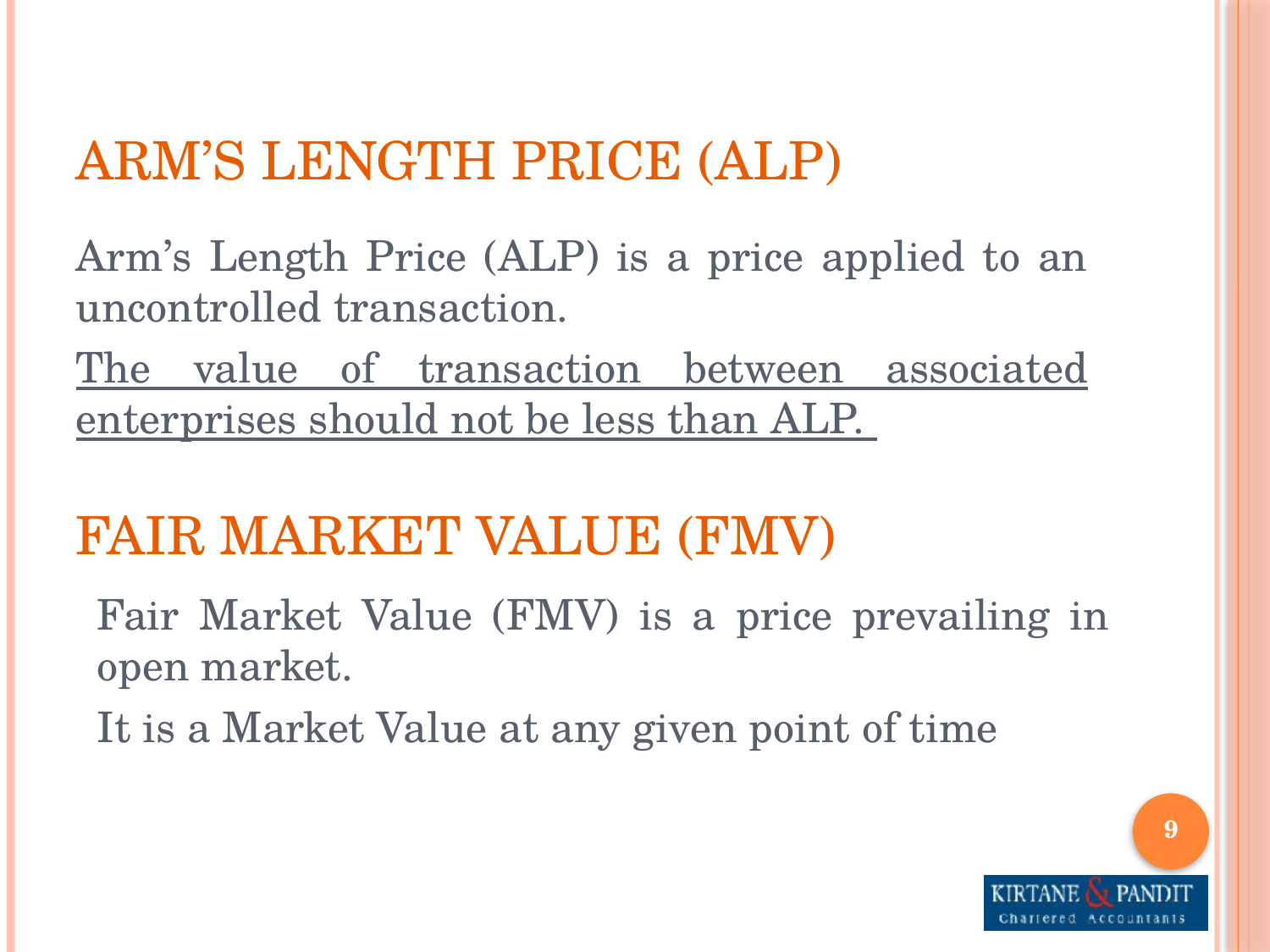

# Arm’s Length Price (ALP)
Arm’s Length Price (ALP) is a price applied to an uncontrolled transaction.
The value of transaction between associated enterprises should not be less than ALP.
Fair Market Value (FMV)
Fair Market Value (FMV) is a price prevailing in open market.
It is a Market Value at any given point of time
9